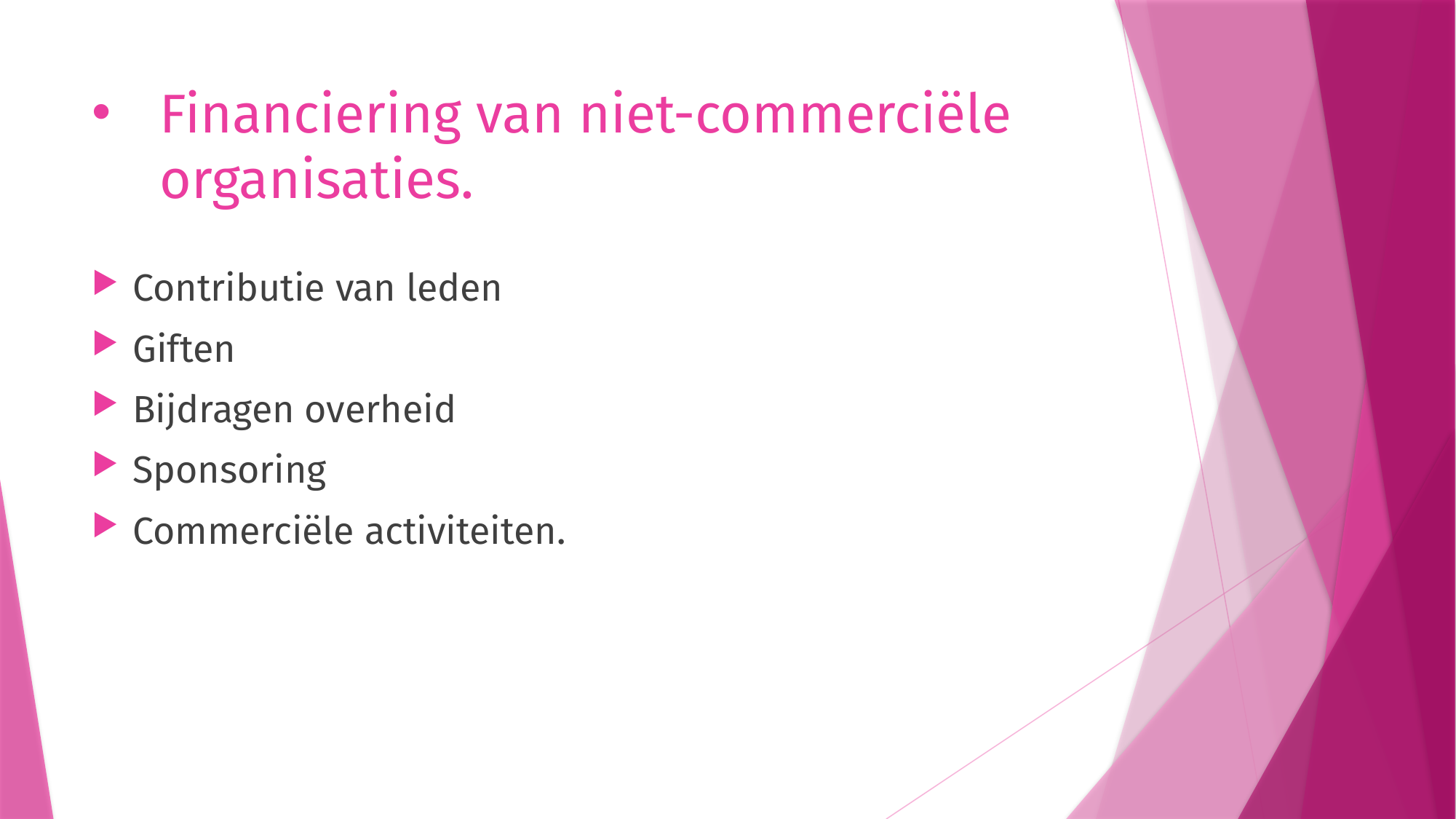

# Financiering van niet-commerciële organisaties.
Contributie van leden
Giften
Bijdragen overheid
Sponsoring
Commerciële activiteiten.